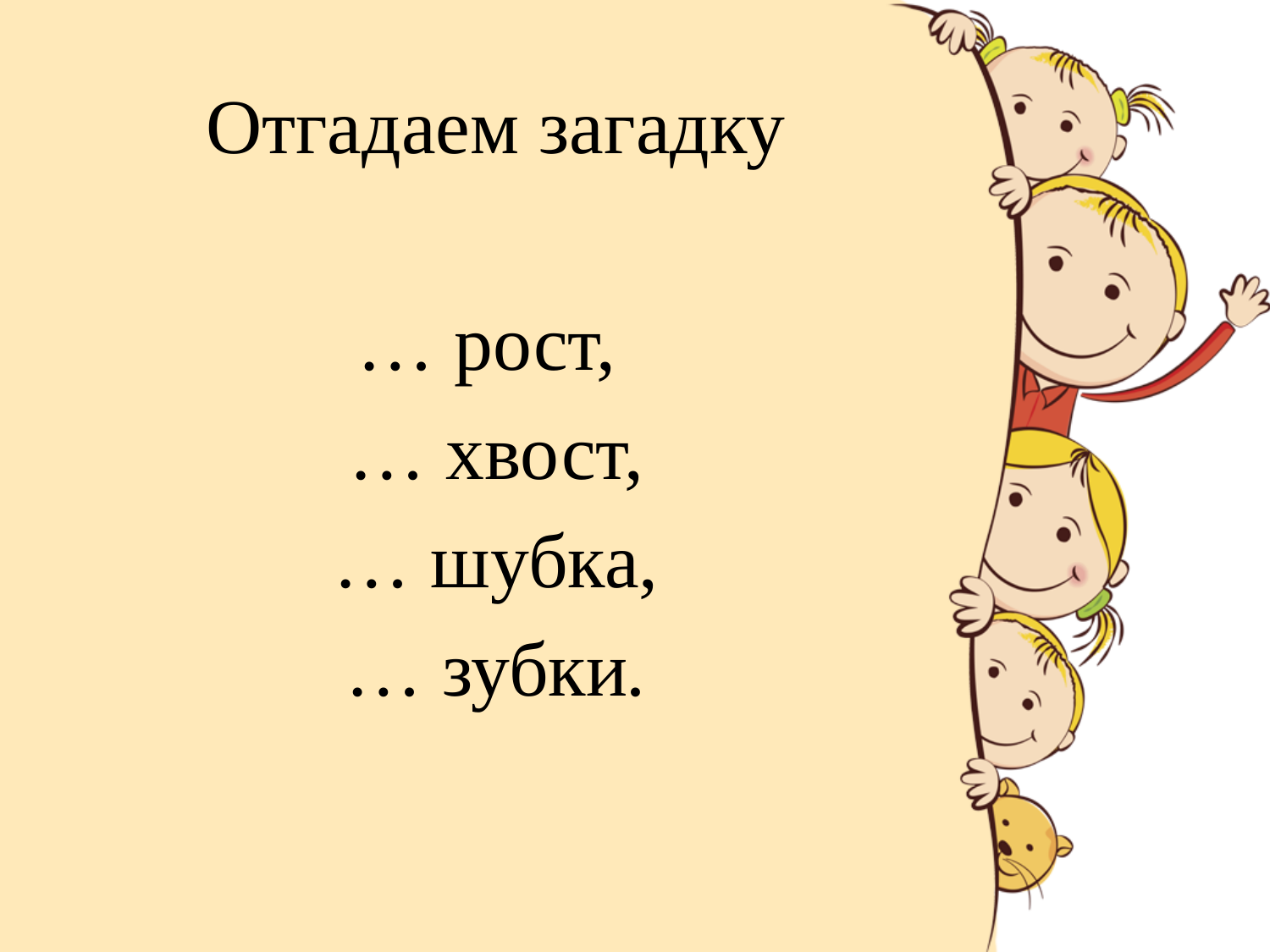

#
Отгадаем загадку

… рост,
… хвост,
… шубка,
… зубки.